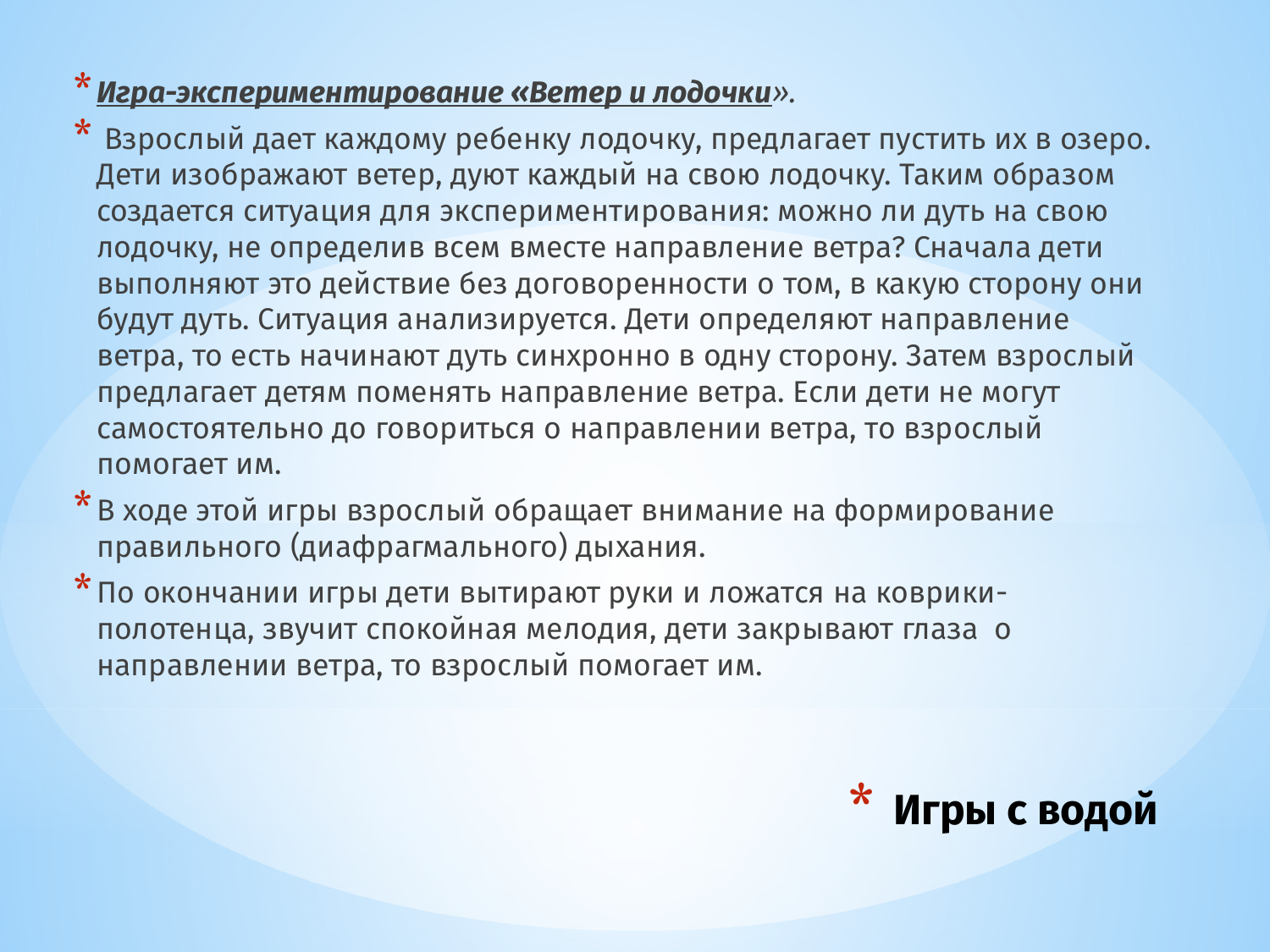

Игра-экспериментирование «Ветер и лодочки».
 Взрослый дает каждому ребенку лодочку, предлагает пустить их в озеро. Дети изображают ветер, дуют каждый на свою лодочку. Таким образом создается ситуация для экспериментирования: можно ли дуть на свою лодочку, не определив всем вместе направление ветра? Сначала дети выполняют это действие без договоренности о том, в какую сторону они будут дуть. Ситуация анализируется. Дети определяют направление ветра, то есть начинают дуть синхронно в одну сторону. Затем взрослый предлагает детям поменять направление ветра. Если дети не могут самостоятельно до говориться о направлении ветра, то взрослый помогает им.
В ходе этой игры взрослый обращает внимание на формирование правильного (диафрагмального) дыхания.
По окончании игры дети вытирают руки и ложатся на коврики-полотенца, звучит спокойная мелодия, дети закрывают глаза  о направлении ветра, то взрослый помогает им.

# Игры с водой